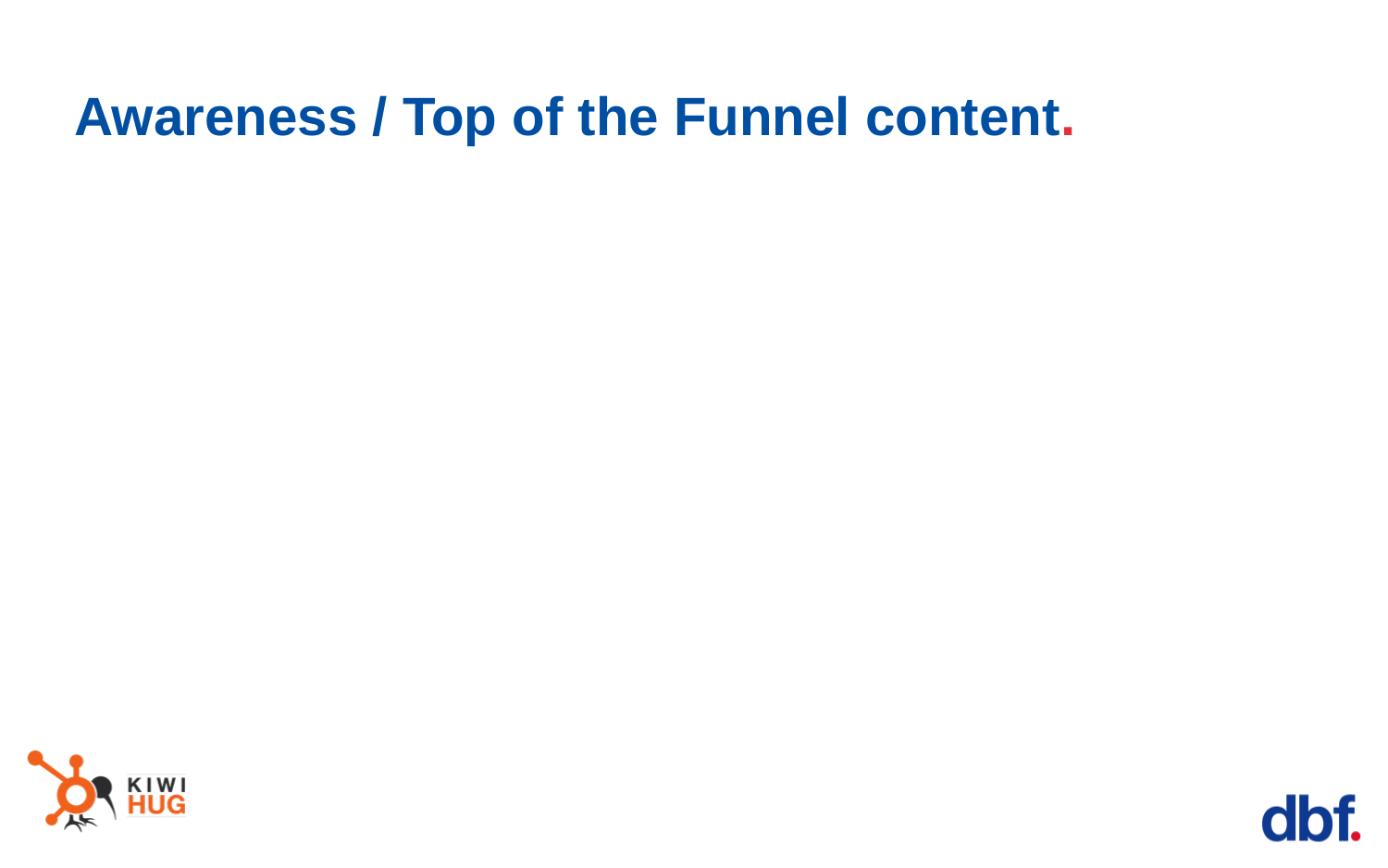

Awareness / Top of the Funnel content.